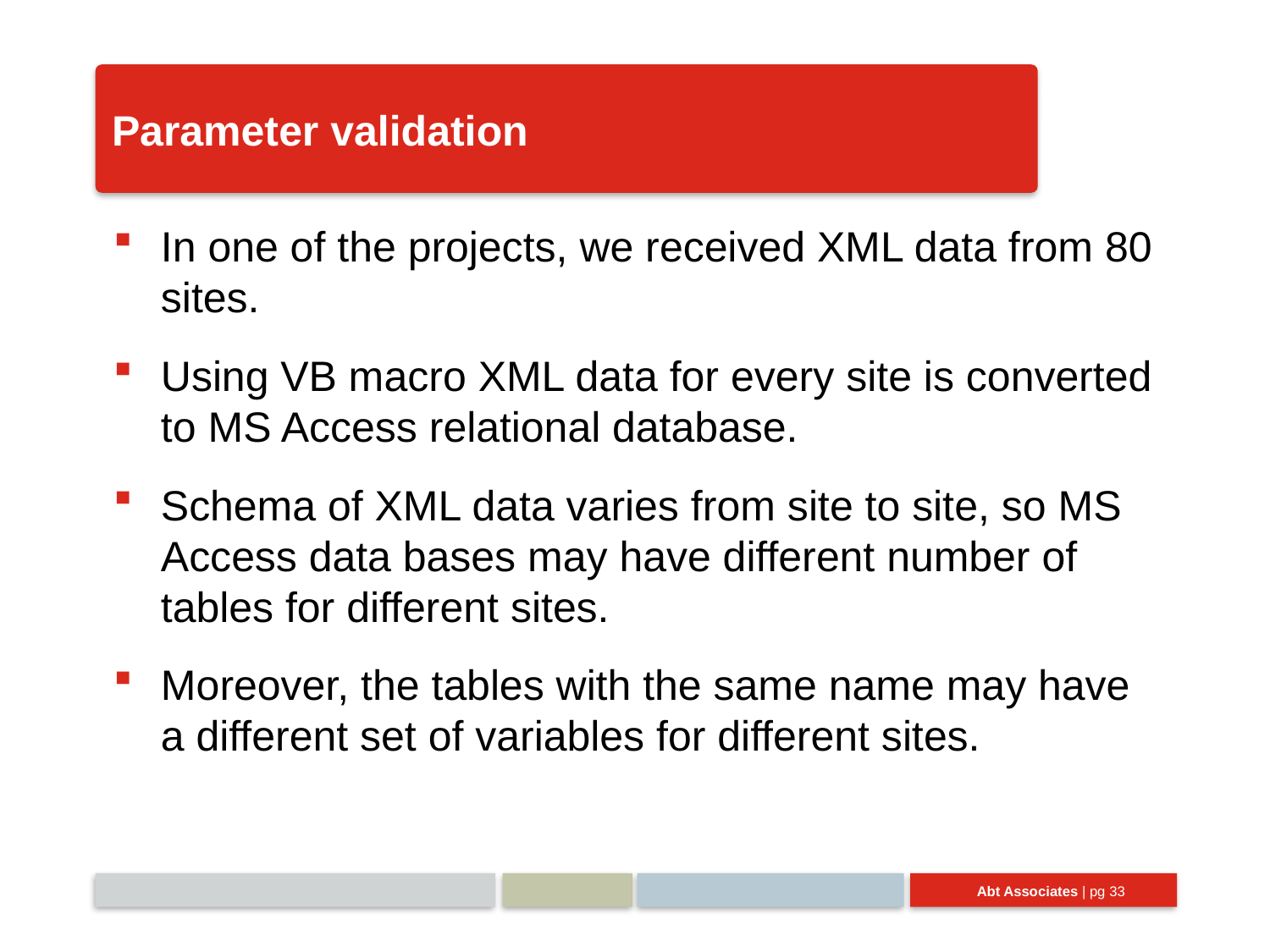

# Parameter validation
In one of the projects, we received XML data from 80 sites.
Using VB macro XML data for every site is converted to MS Access relational database.
Schema of XML data varies from site to site, so MS Access data bases may have different number of tables for different sites.
Moreover, the tables with the same name may have a different set of variables for different sites.